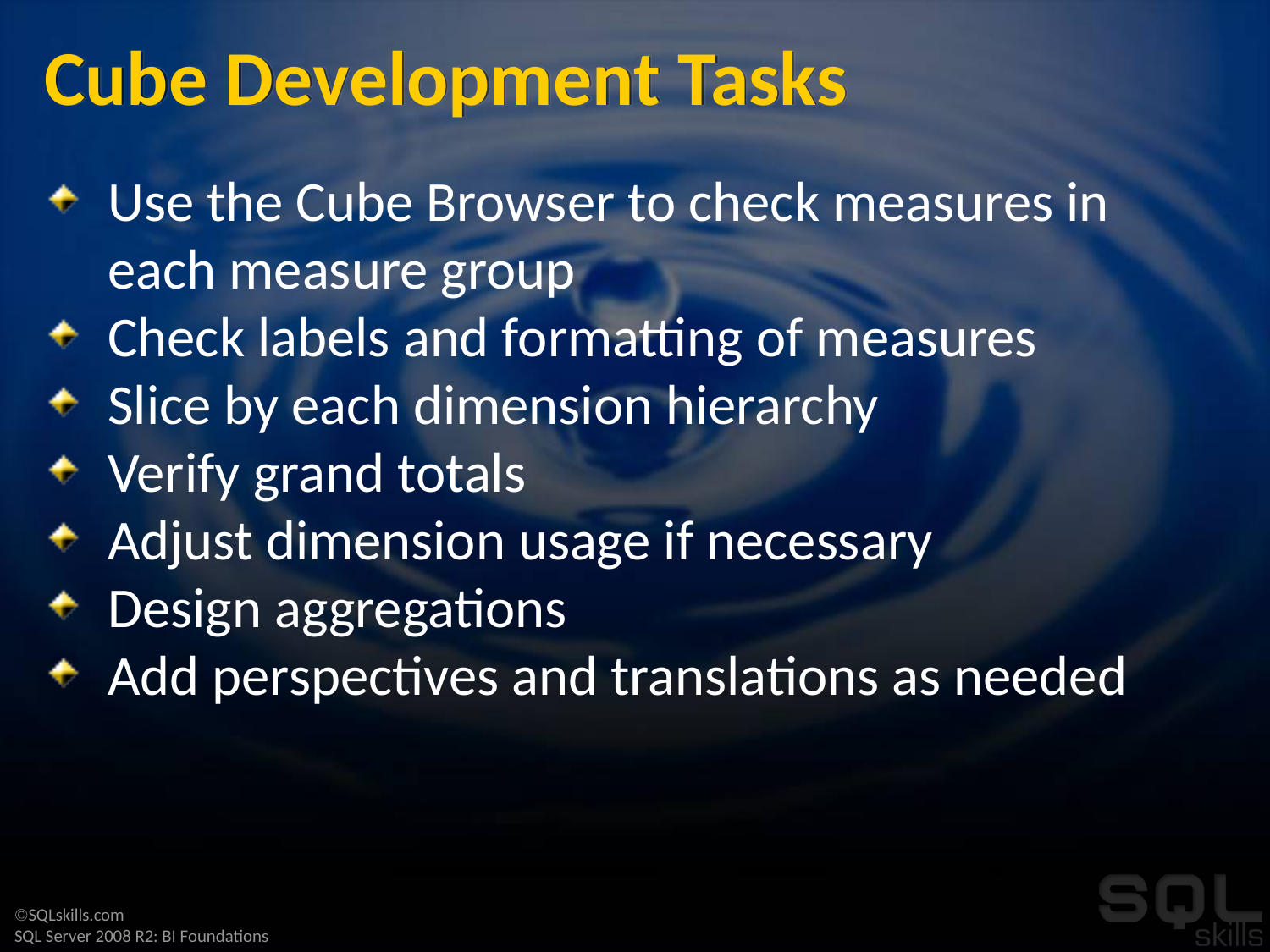

# Cube Development Tasks
Use the Cube Browser to check measures in each measure group
Check labels and formatting of measures
Slice by each dimension hierarchy
Verify grand totals
Adjust dimension usage if necessary
Design aggregations
Add perspectives and translations as needed